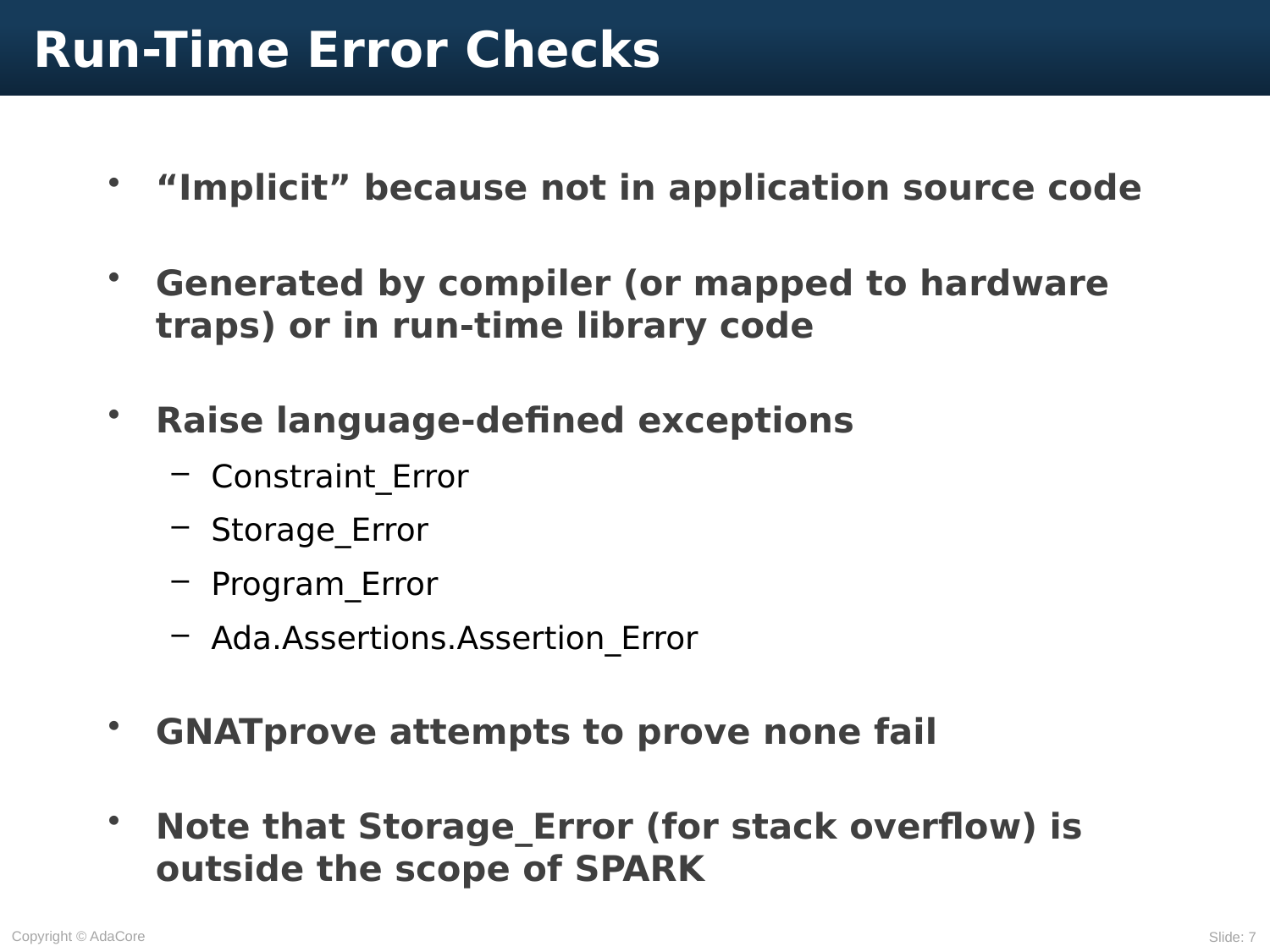

# Run-Time Error Checks
“Implicit” because not in application source code
Generated by compiler (or mapped to hardware traps) or in run-time library code
Raise language-defined exceptions
Constraint_Error
Storage_Error
Program_Error
Ada.Assertions.Assertion_Error
GNATprove attempts to prove none fail
Note that Storage_Error (for stack overflow) is outside the scope of SPARK